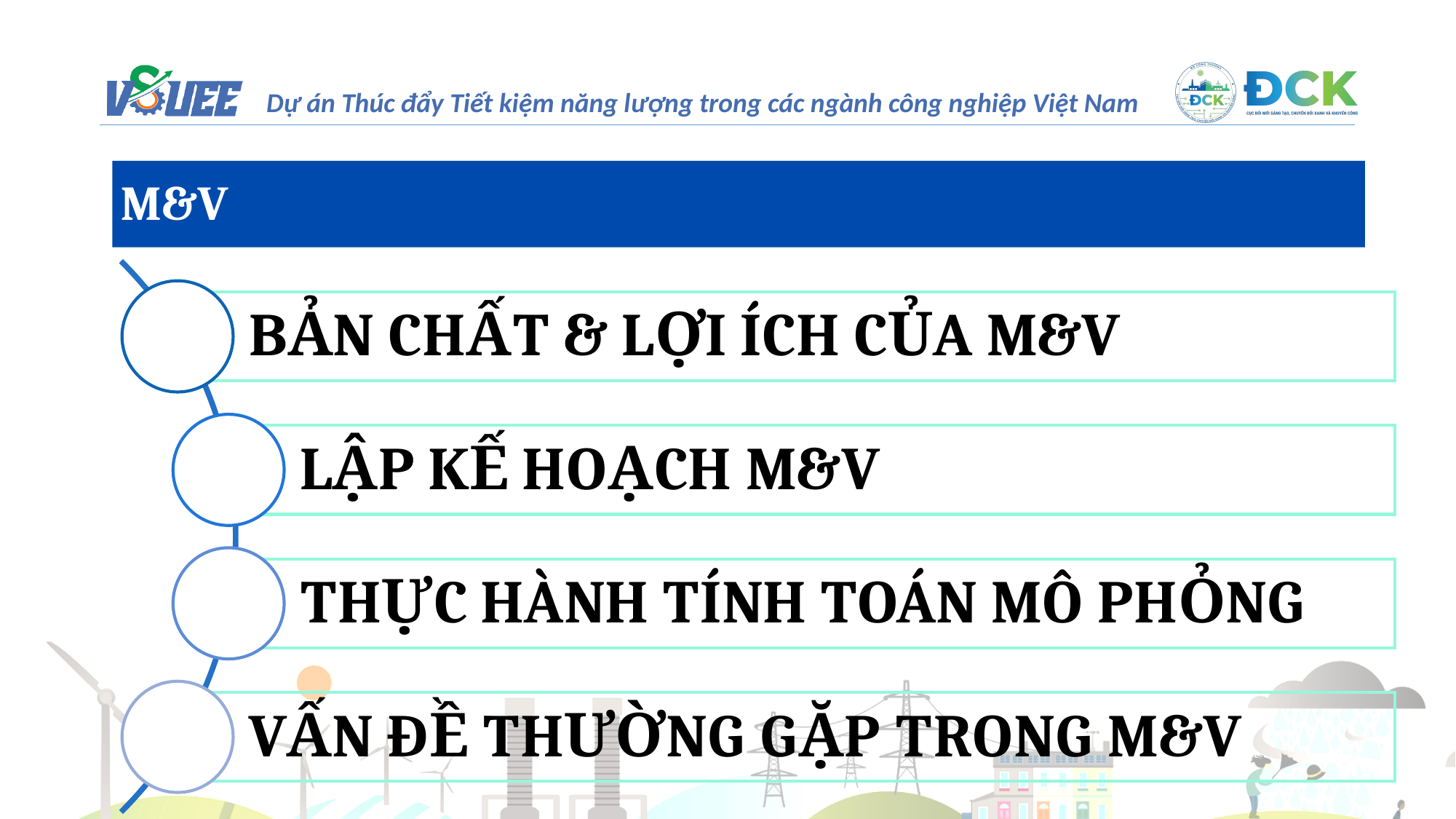

M&V
BẢN CHẤT & LỢI ÍCH CỦA M&V
LẬP KẾ HOẠCH M&V
THỰC HÀNH TÍNH TOÁN MÔ PHỎNG
VẤN ĐỀ THƯỜNG GẶP TRONG M&V